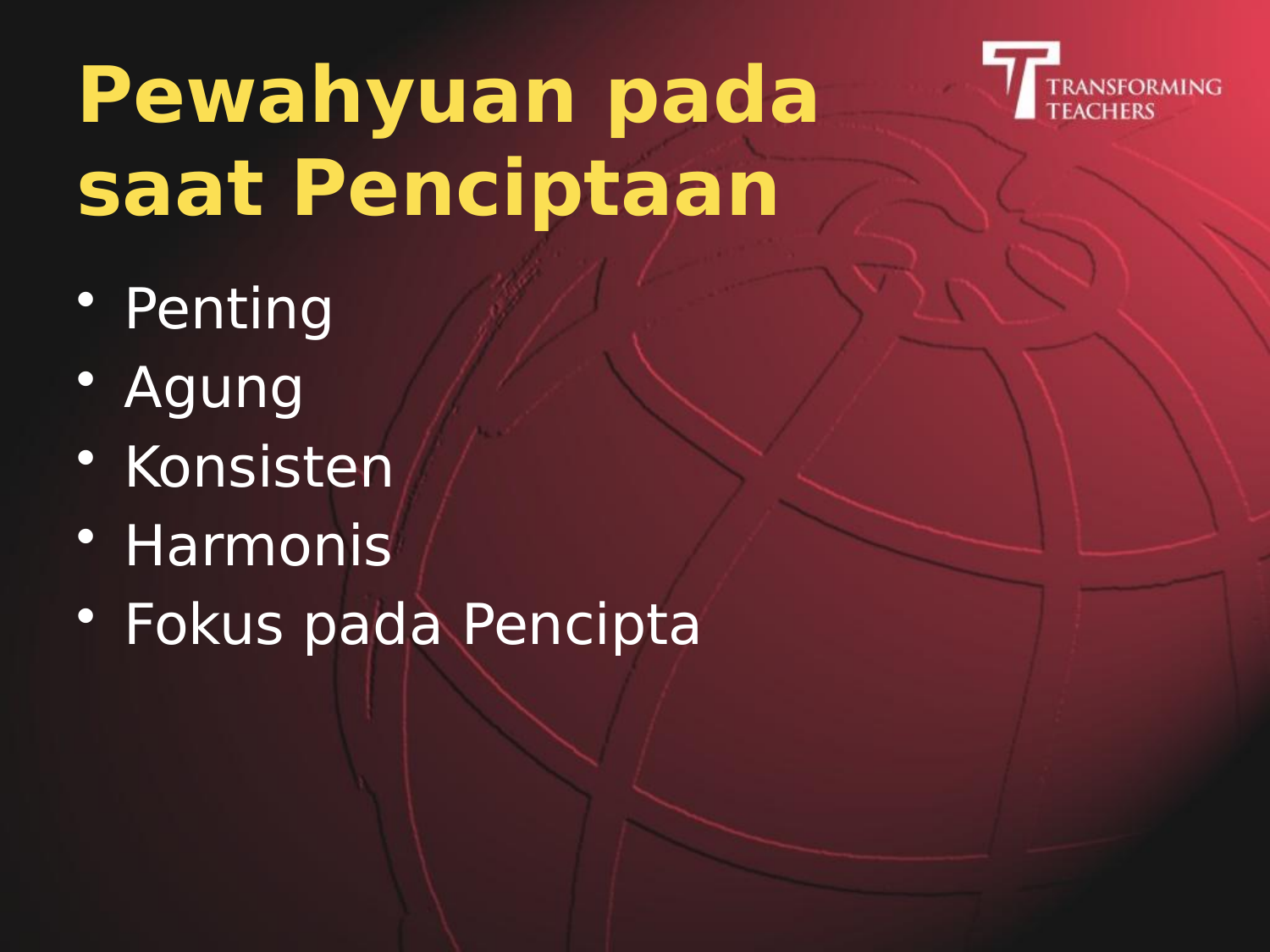

# Pewahyuan pada saat Penciptaan
Penting
Agung
Konsisten
Harmonis
Fokus pada Pencipta